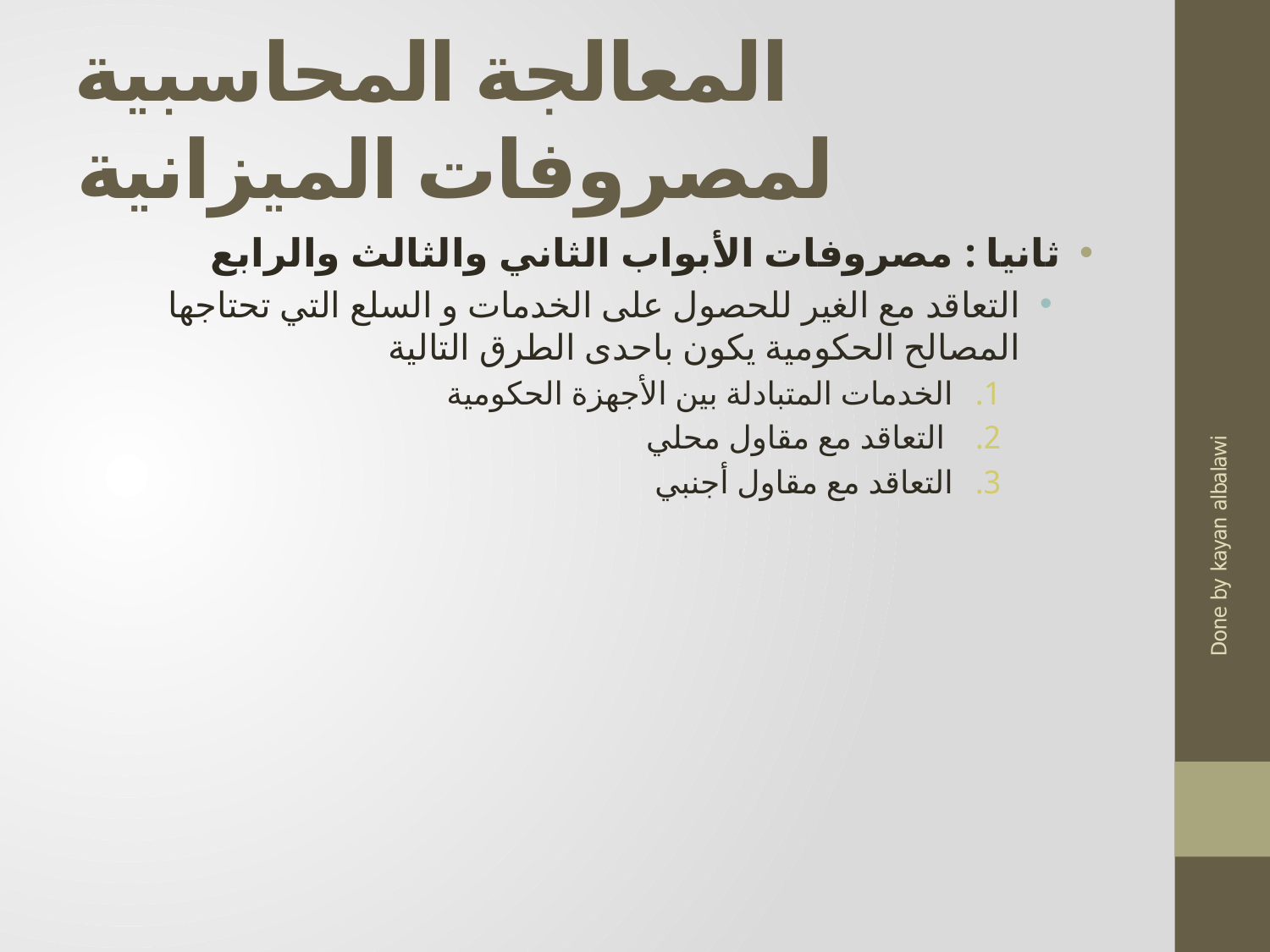

# المعالجة المحاسبية لمصروفات الميزانية
ثانيا : مصروفات الأبواب الثاني والثالث والرابع
التعاقد مع الغير للحصول على الخدمات و السلع التي تحتاجها المصالح الحكومية يكون باحدى الطرق التالية
الخدمات المتبادلة بين الأجهزة الحكومية
 التعاقد مع مقاول محلي
التعاقد مع مقاول أجنبي
Done by kayan albalawi